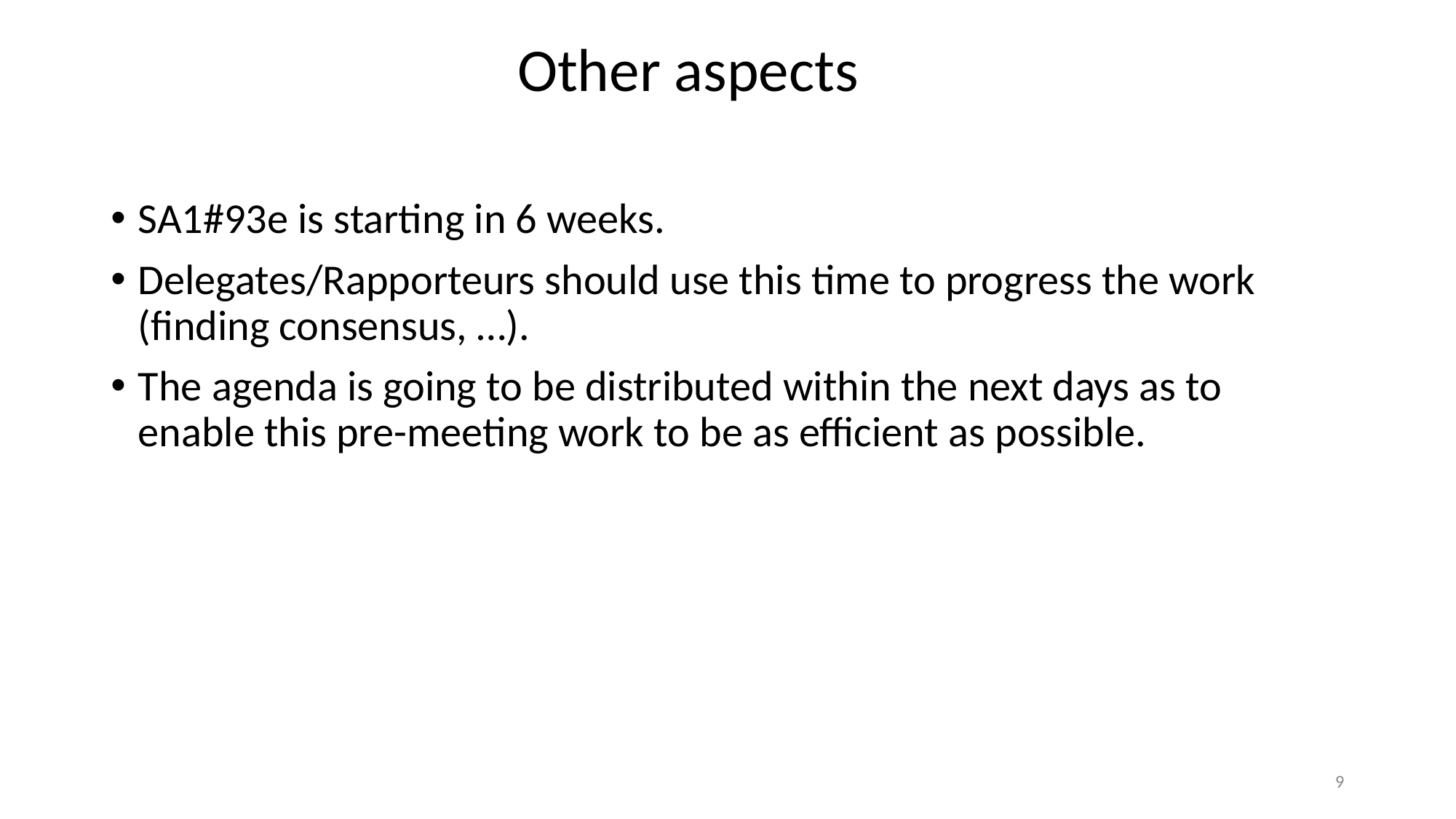

Other aspects
SA1#93e is starting in 6 weeks.
Delegates/Rapporteurs should use this time to progress the work (finding consensus, …).
The agenda is going to be distributed within the next days as to enable this pre-meeting work to be as efficient as possible.

9